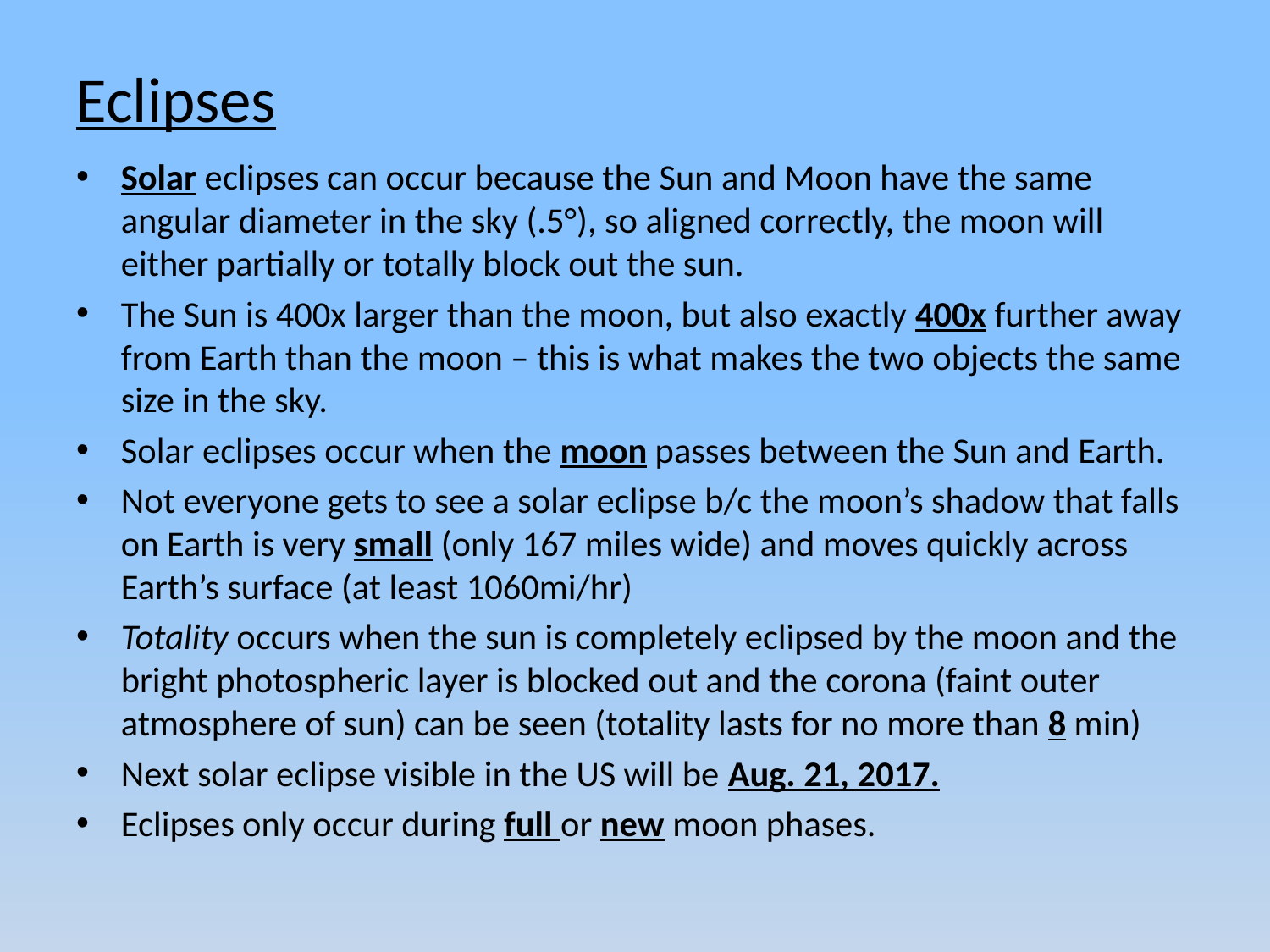

Eclipses
Solar eclipses can occur because the Sun and Moon have the same angular diameter in the sky (.5°), so aligned correctly, the moon will either partially or totally block out the sun.
The Sun is 400x larger than the moon, but also exactly 400x further away from Earth than the moon – this is what makes the two objects the same size in the sky.
Solar eclipses occur when the moon passes between the Sun and Earth.
Not everyone gets to see a solar eclipse b/c the moon’s shadow that falls on Earth is very small (only 167 miles wide) and moves quickly across Earth’s surface (at least 1060mi/hr)
Totality occurs when the sun is completely eclipsed by the moon and the bright photospheric layer is blocked out and the corona (faint outer atmosphere of sun) can be seen (totality lasts for no more than 8 min)
Next solar eclipse visible in the US will be Aug. 21, 2017.
Eclipses only occur during full or new moon phases.